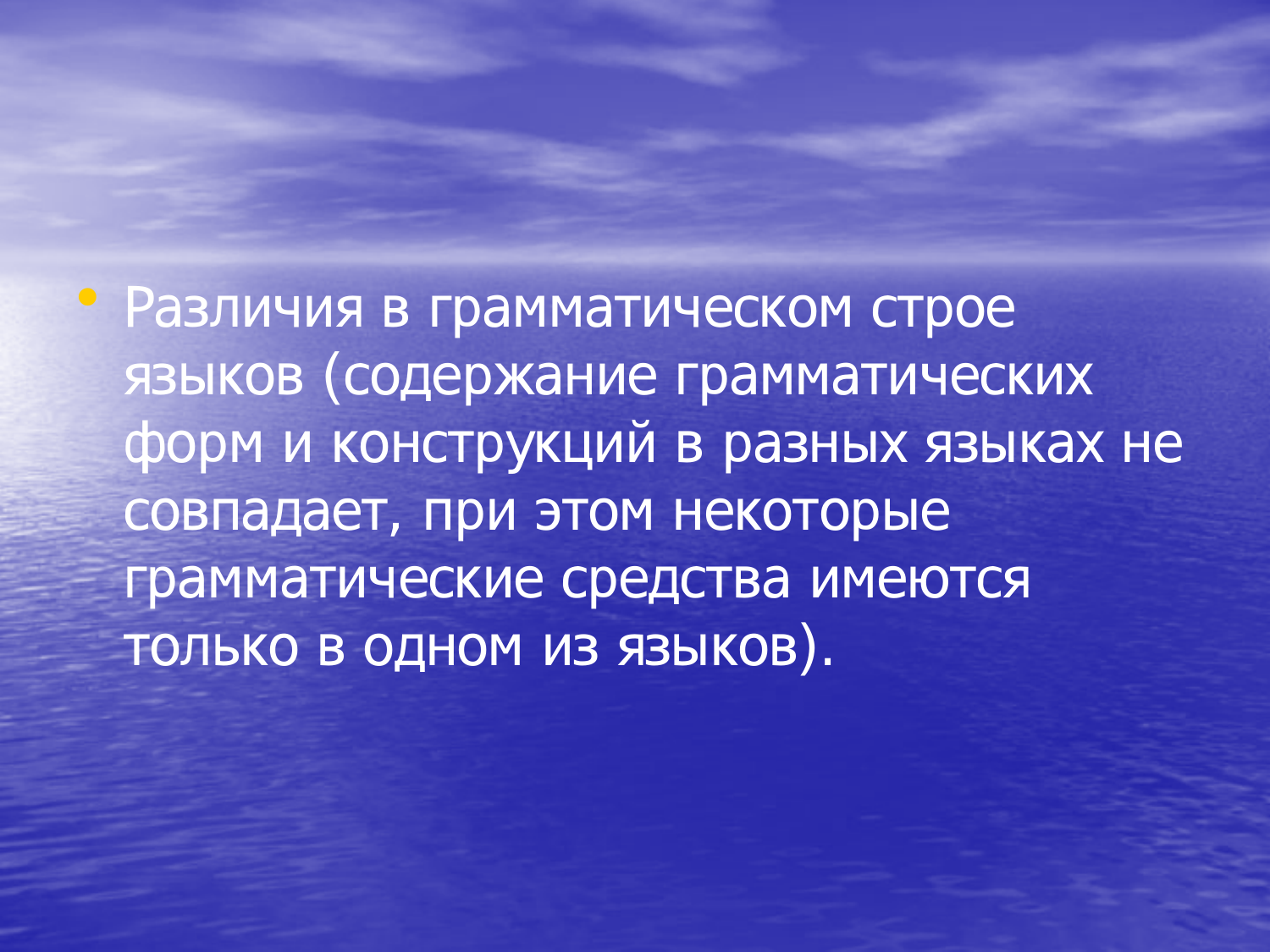

#
Различия в грамматическом строе языков (содержание грамматических форм и конструкций в разных языках не совпадает, при этом некоторые грамматические средства имеются только в одном из языков).